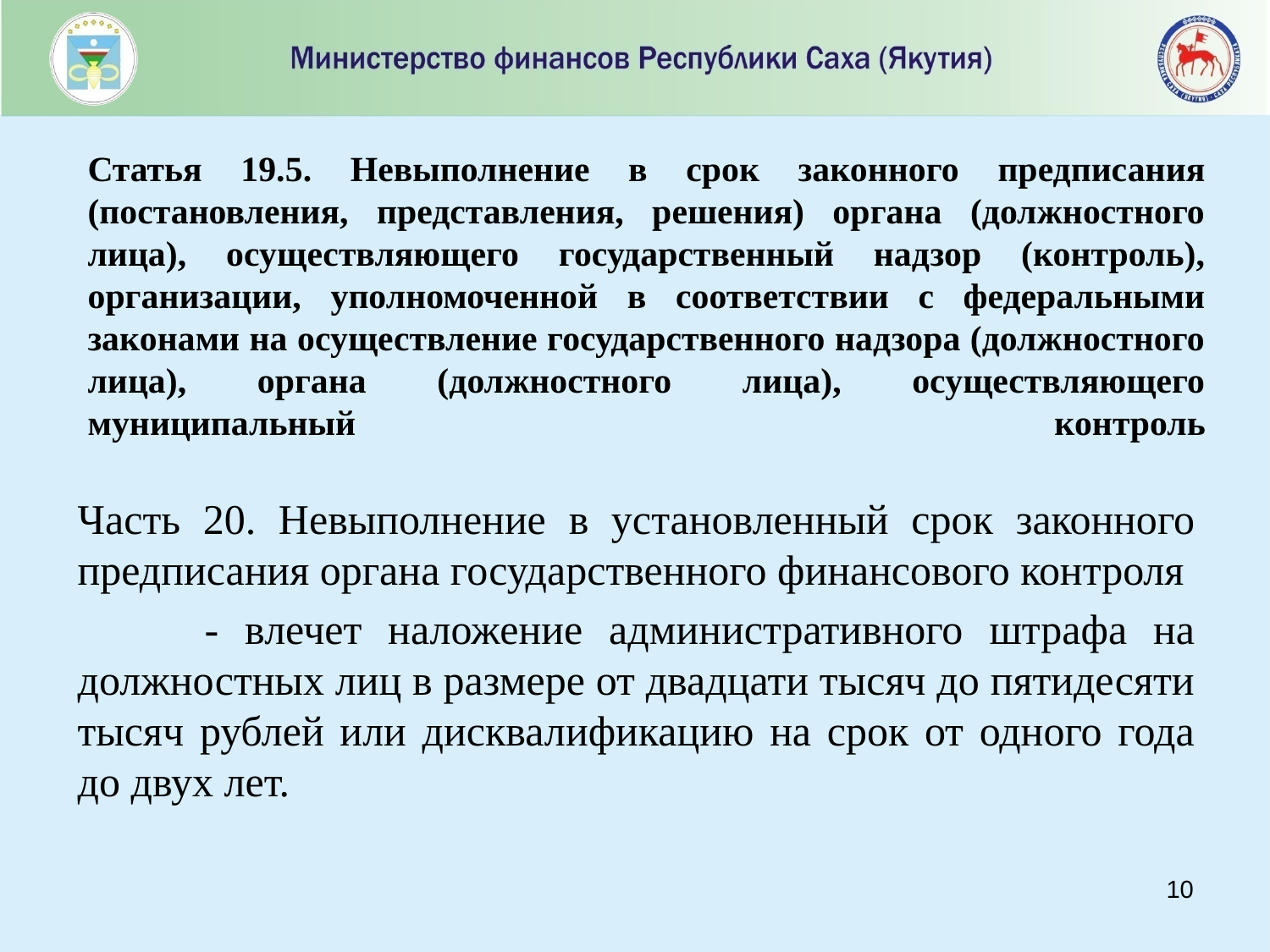

# Статья 19.5. Невыполнение в срок законного предписания (постановления, представления, решения) органа (должностного лица), осуществляющего государственный надзор (контроль), организации, уполномоченной в соответствии с федеральными законами на осуществление государственного надзора (должностного лица), органа (должностного лица), осуществляющего муниципальный контроль
Часть 20. Невыполнение в установленный срок законного предписания органа государственного финансового контроля
	- влечет наложение административного штрафа на должностных лиц в размере от двадцати тысяч до пятидесяти тысяч рублей или дисквалификацию на срок от одного года до двух лет.

10